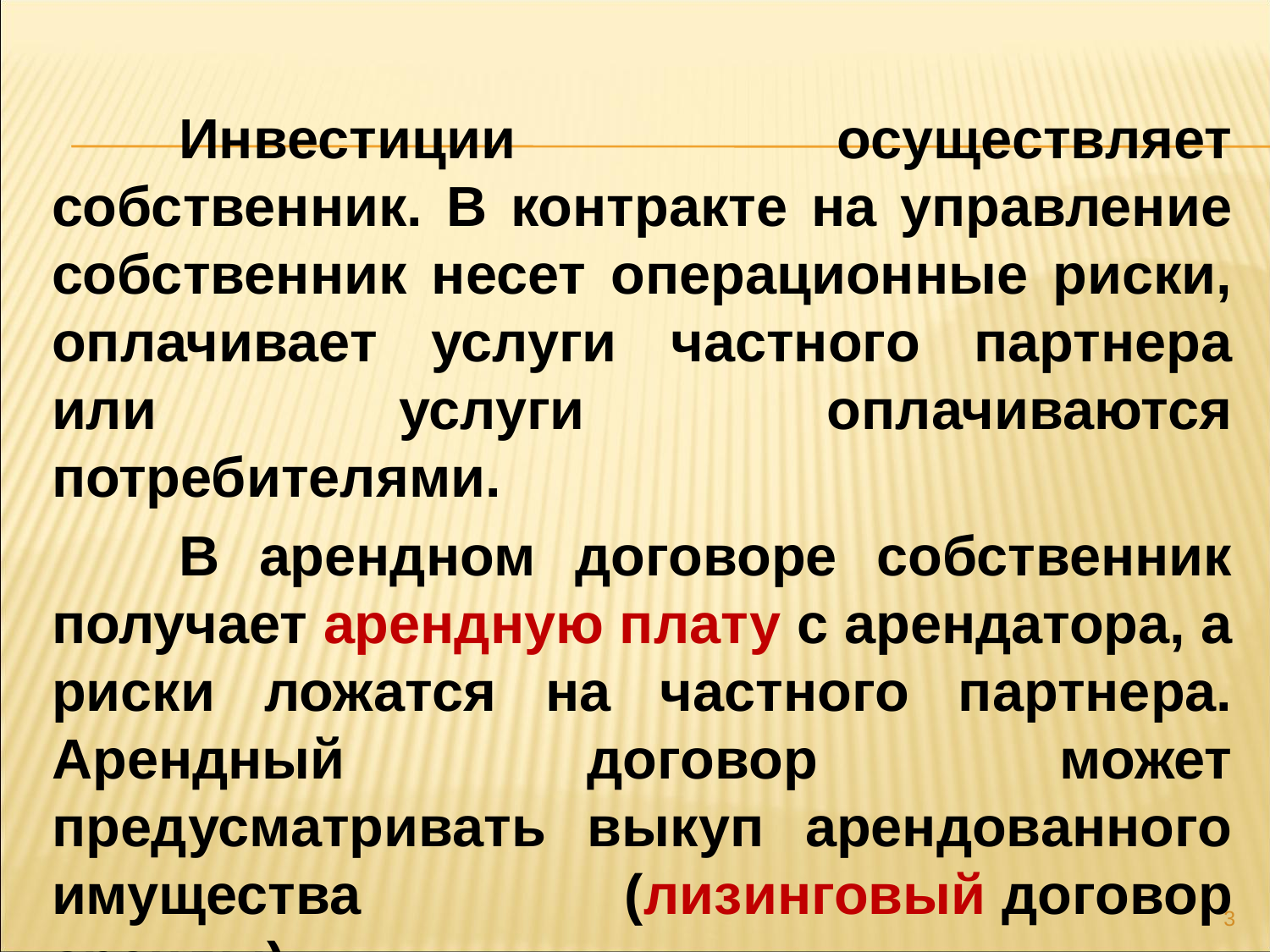

Инвестиции осуществляет собственник. В контракте на управление собственник несет операционные риски, оплачивает услуги частного партнера или услуги оплачиваются потребителями.
	В арендном договоре собственник получает арендную плату с арендатора, а риски ложатся на частного партнера. Арендный договор может предусматривать выкуп арендованного имущества (лизинговый договор аренды).

3